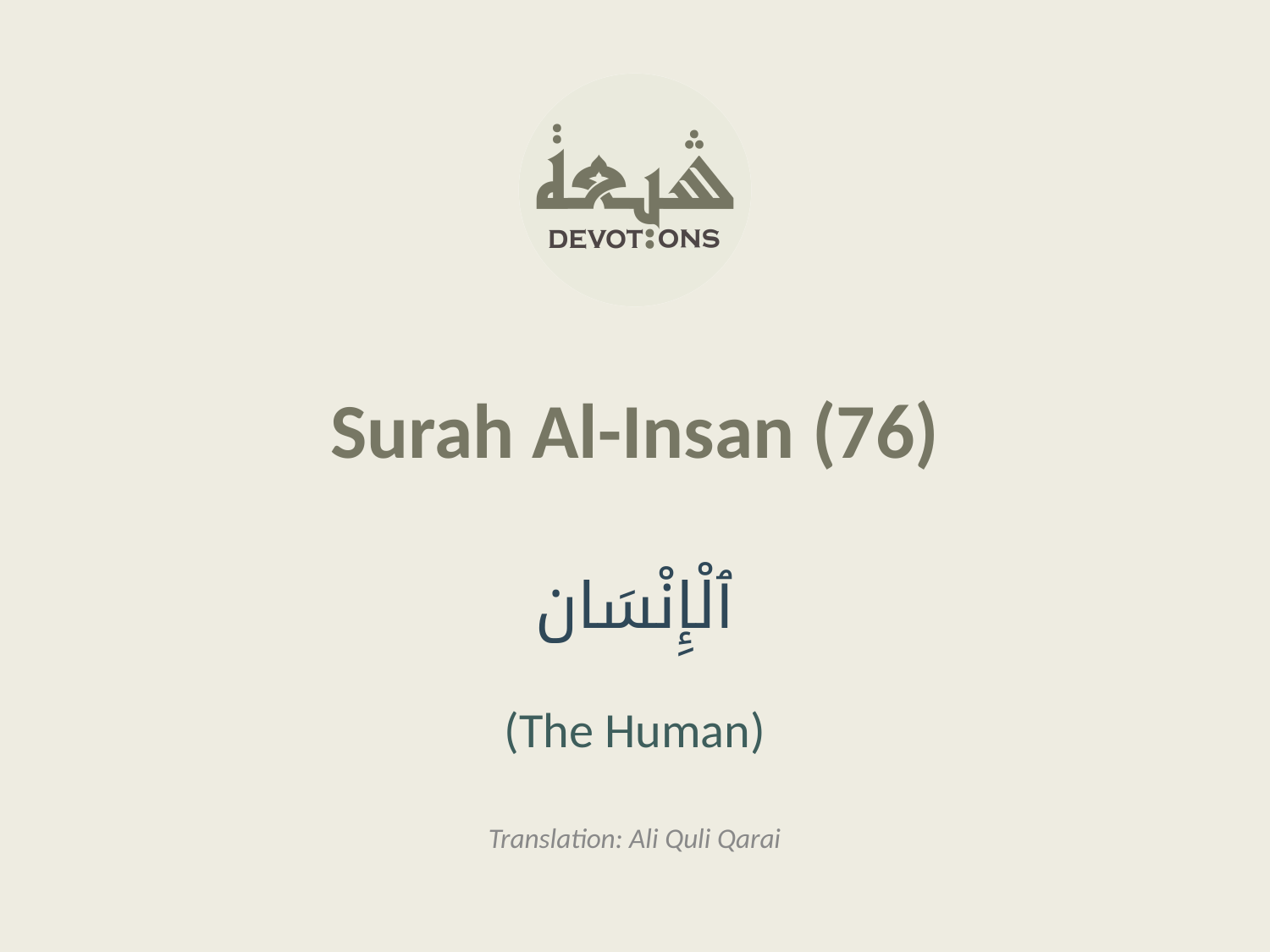

Surah Al-Insan (76)
ٱلْإِنْسَان
(The Human)
Translation: Ali Quli Qarai